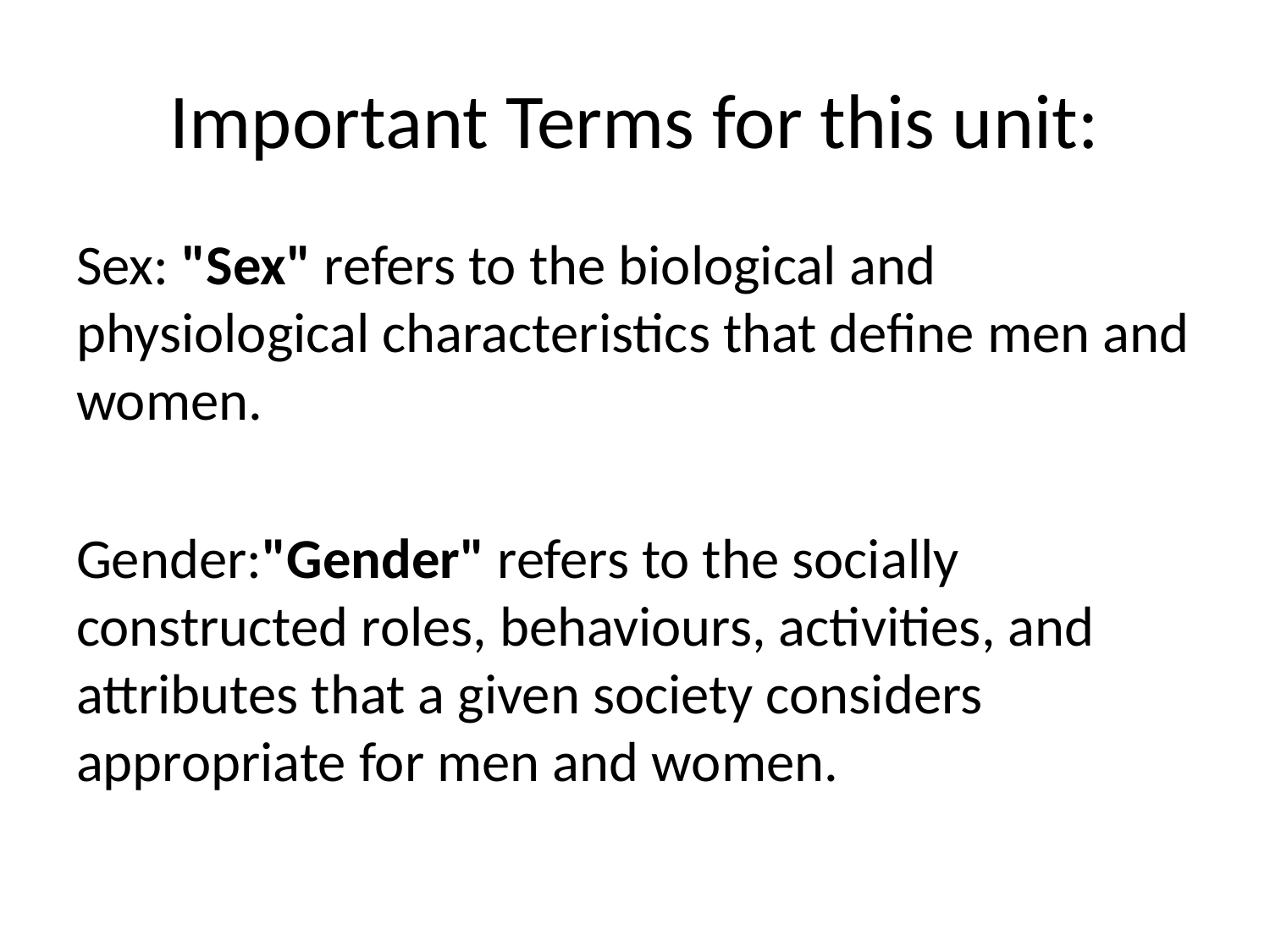

# Important Terms for this unit:
Sex: "Sex" refers to the biological and physiological characteristics that define men and women.

Gender:"Gender" refers to the socially constructed roles, behaviours, activities, and attributes that a given society considers appropriate for men and women.